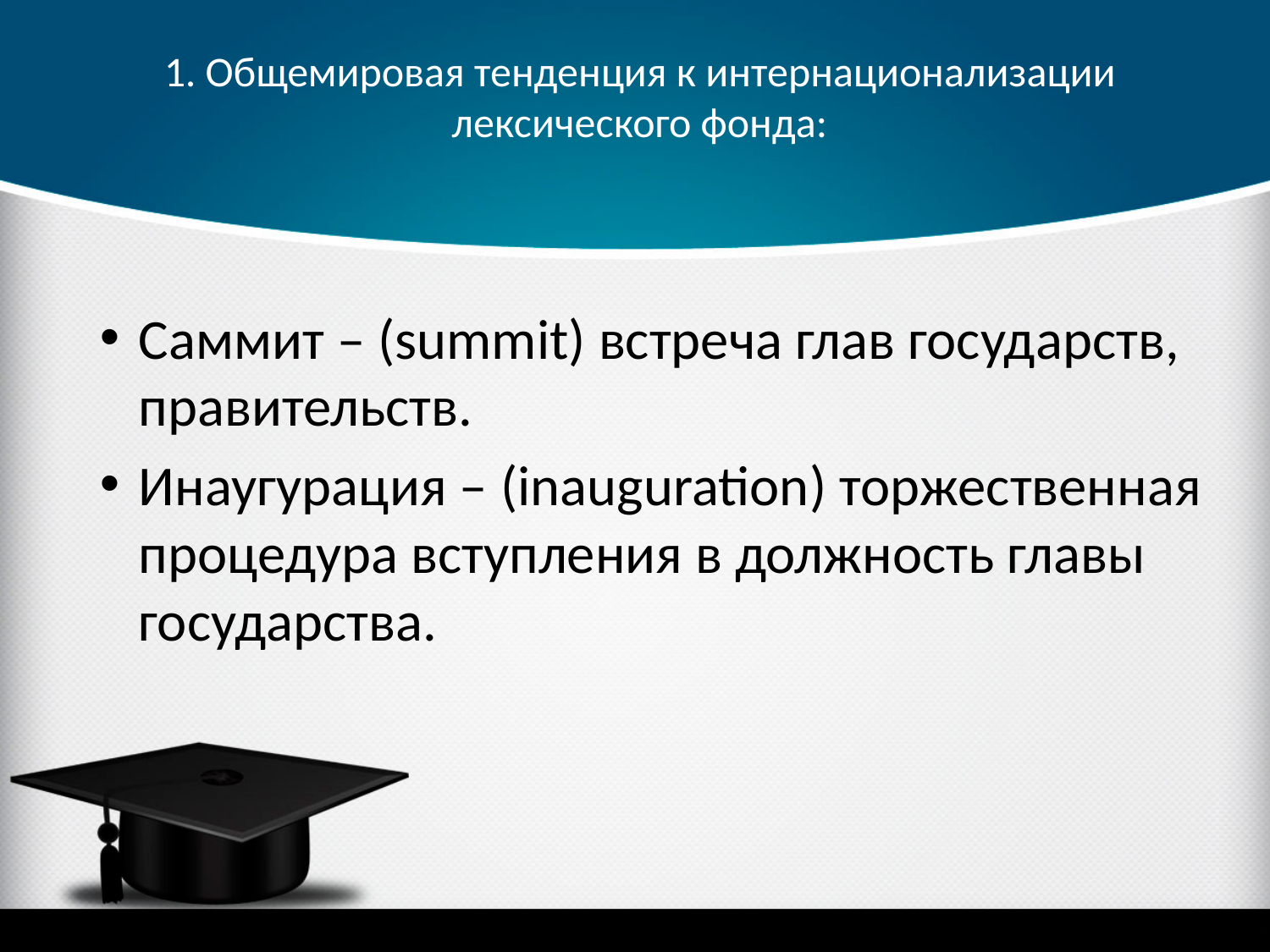

# 1. Общемировая тенденция к интернационализации лексического фонда:
Саммит – (summit) встреча глав государств, правительств.
Инаугурация – (inauguration) торжественная процедура вступления в должность главы государства.